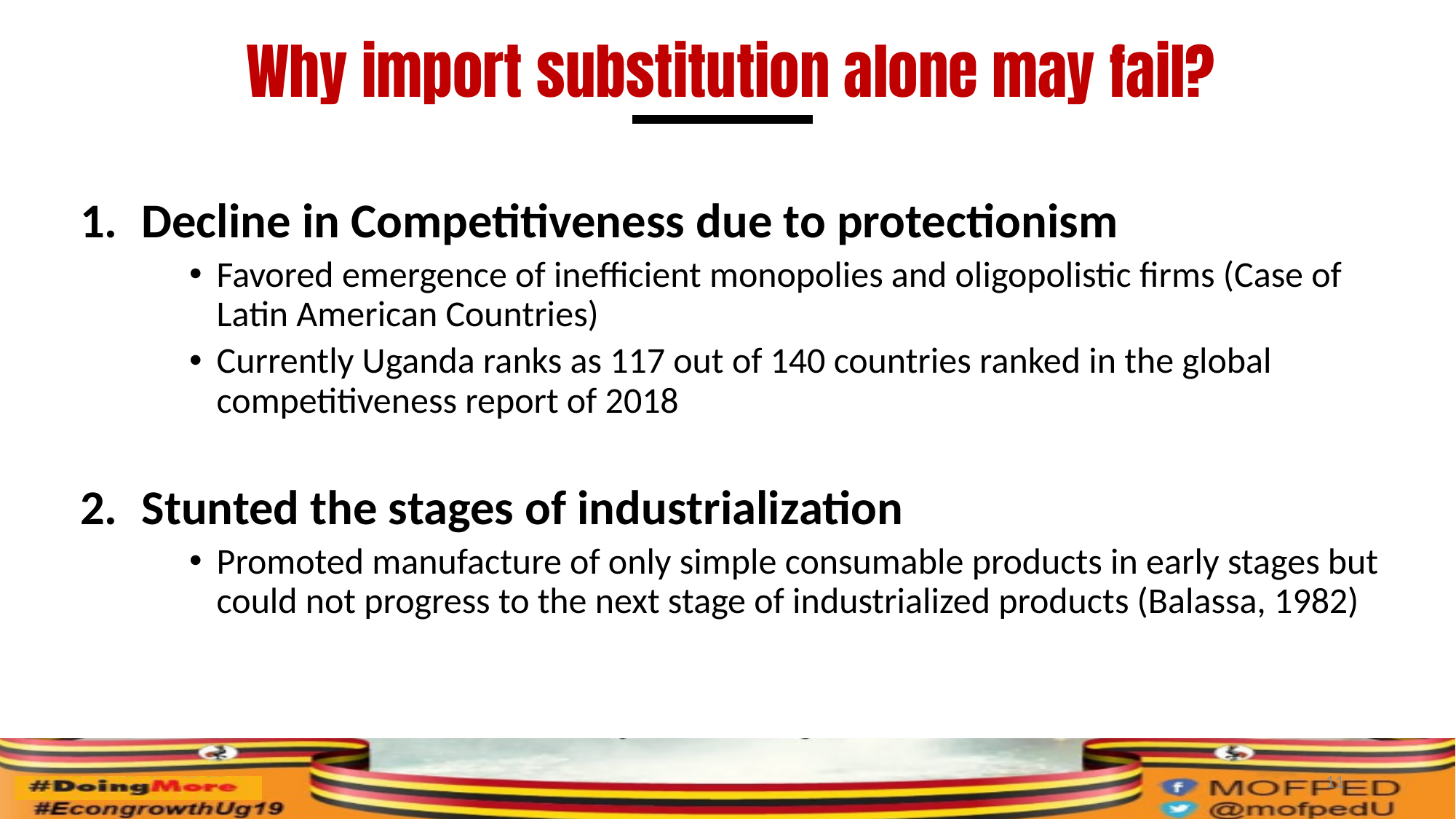

Why import substitution alone may fail?
Decline in Competitiveness due to protectionism
Favored emergence of inefficient monopolies and oligopolistic firms (Case of Latin American Countries)
Currently Uganda ranks as 117 out of 140 countries ranked in the global competitiveness report of 2018

Stunted the stages of industrialization
Promoted manufacture of only simple consumable products in early stages but could not progress to the next stage of industrialized products (Balassa, 1982)

11